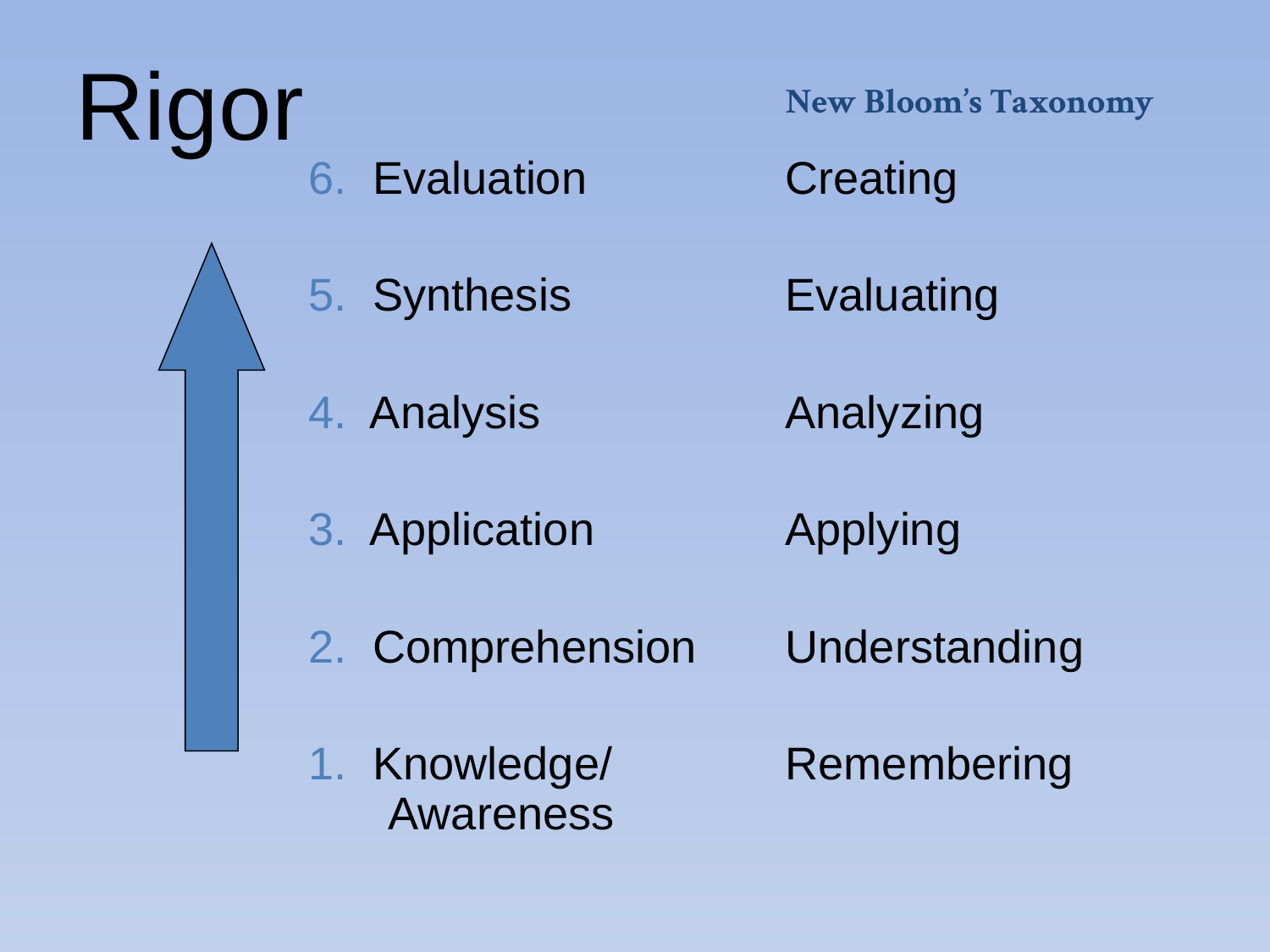

Rigor
New Bloom’s Taxonomy
6.  Evaluation

5.  Synthesis

4.  Analysis

3.  Application

2.  Comprehension

1.  Knowledge/ Awareness
Creating

Evaluating

Analyzing

Applying

Understanding

Remembering